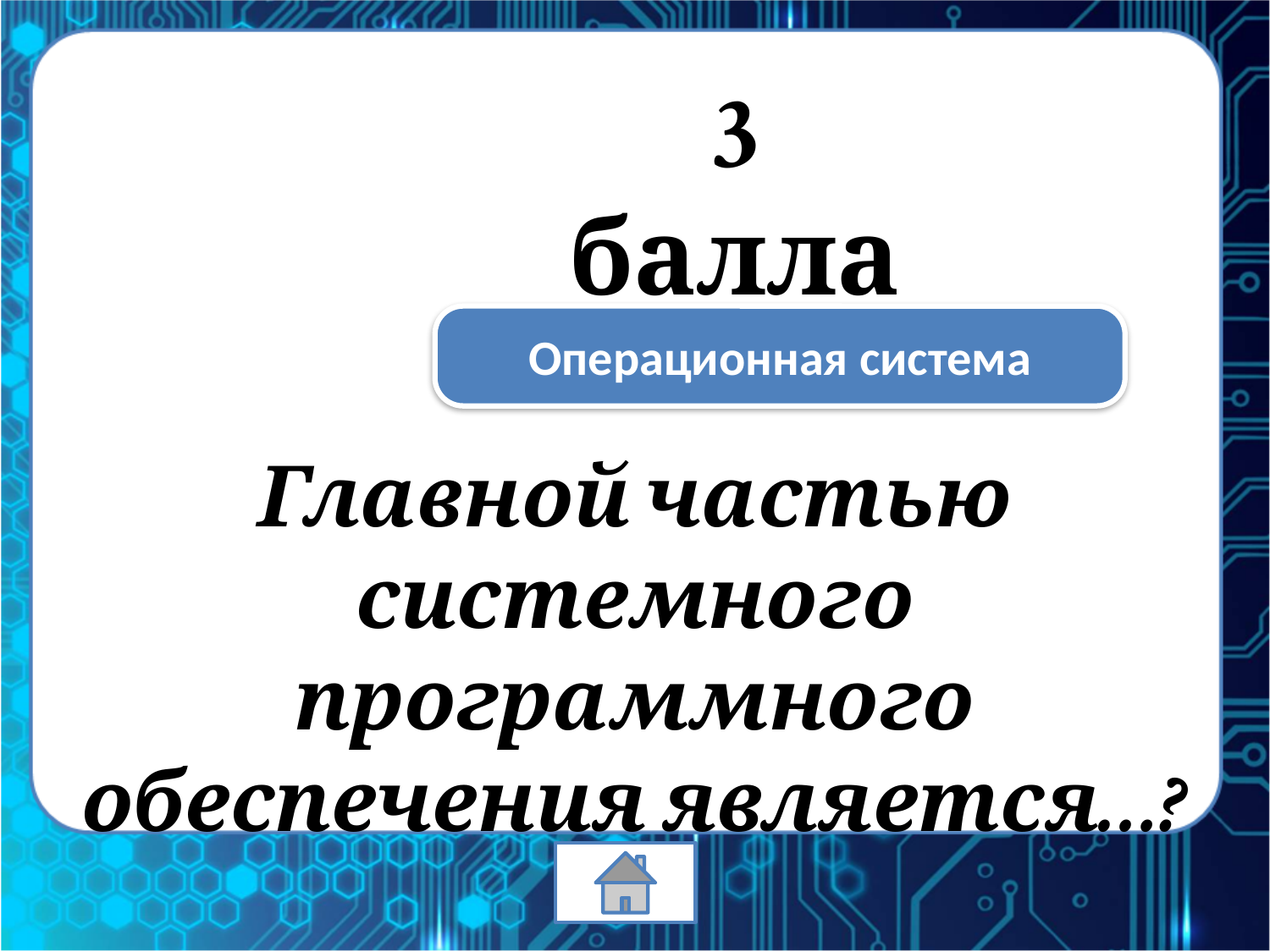

3 балла
Операционная система
Главной частью системного программного обеспечения является…?